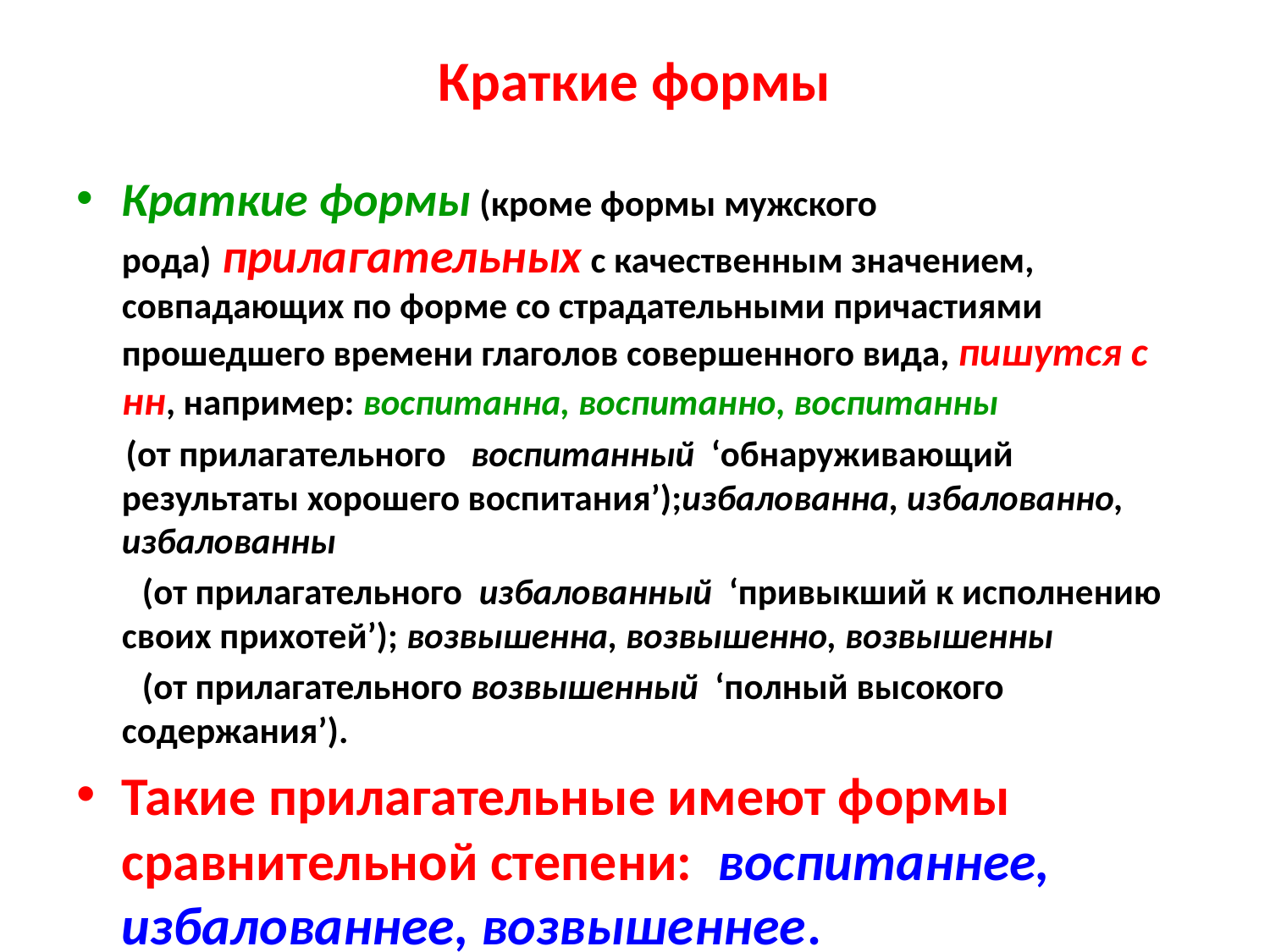

# Краткие формы

Краткие формы (кроме формы мужского рода) прилагательных с качественным значением, совпадающих по форме со страдательными причастиями прошедшего времени глаголов совершенного вида, пишутся с  нн, например: воспитанна, воспитанно, воспитанны
      (от прилагательного   воспитанный  ‘обнаруживающий результаты хорошего воспитания’);избалованна, избалованно, избалованны
        (от прилагательного  избалованный  ‘привыкший к исполнению своих прихотей’); возвышенна, возвышенно, возвышенны
        (от прилагательного возвышенный  ‘полный высокого содержания’).
Такие прилагательные имеют формы сравнительной степени:  воспитаннее, избалованнее, возвышеннее.